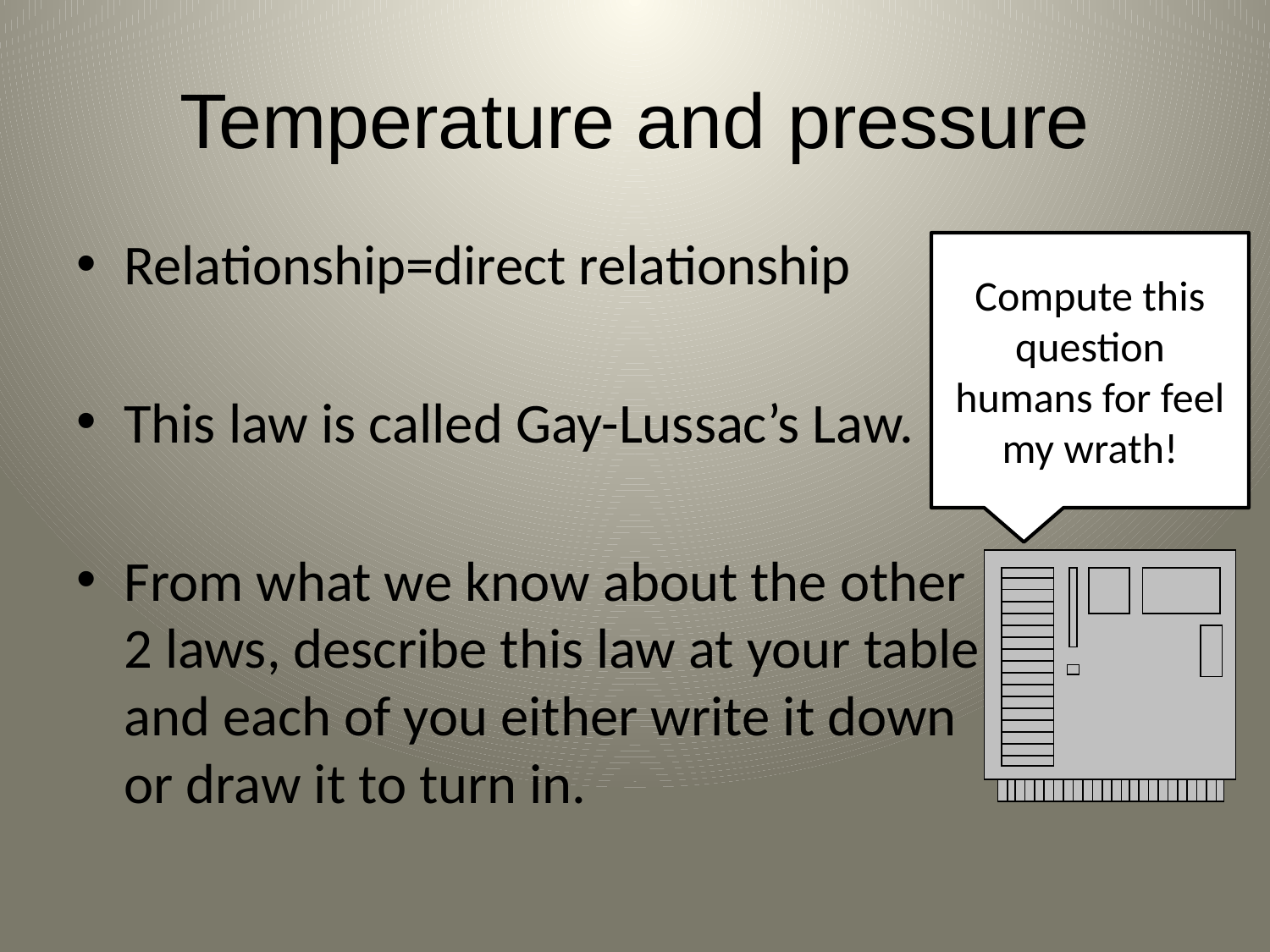

# Temperature and pressure
Relationship=direct relationship

This law is called Gay-Lussac’s Law.

From what we know about the other 2 laws, describe this law at your table and each of you either write it down or draw it to turn in.

Compute this question humans for feel my wrath!